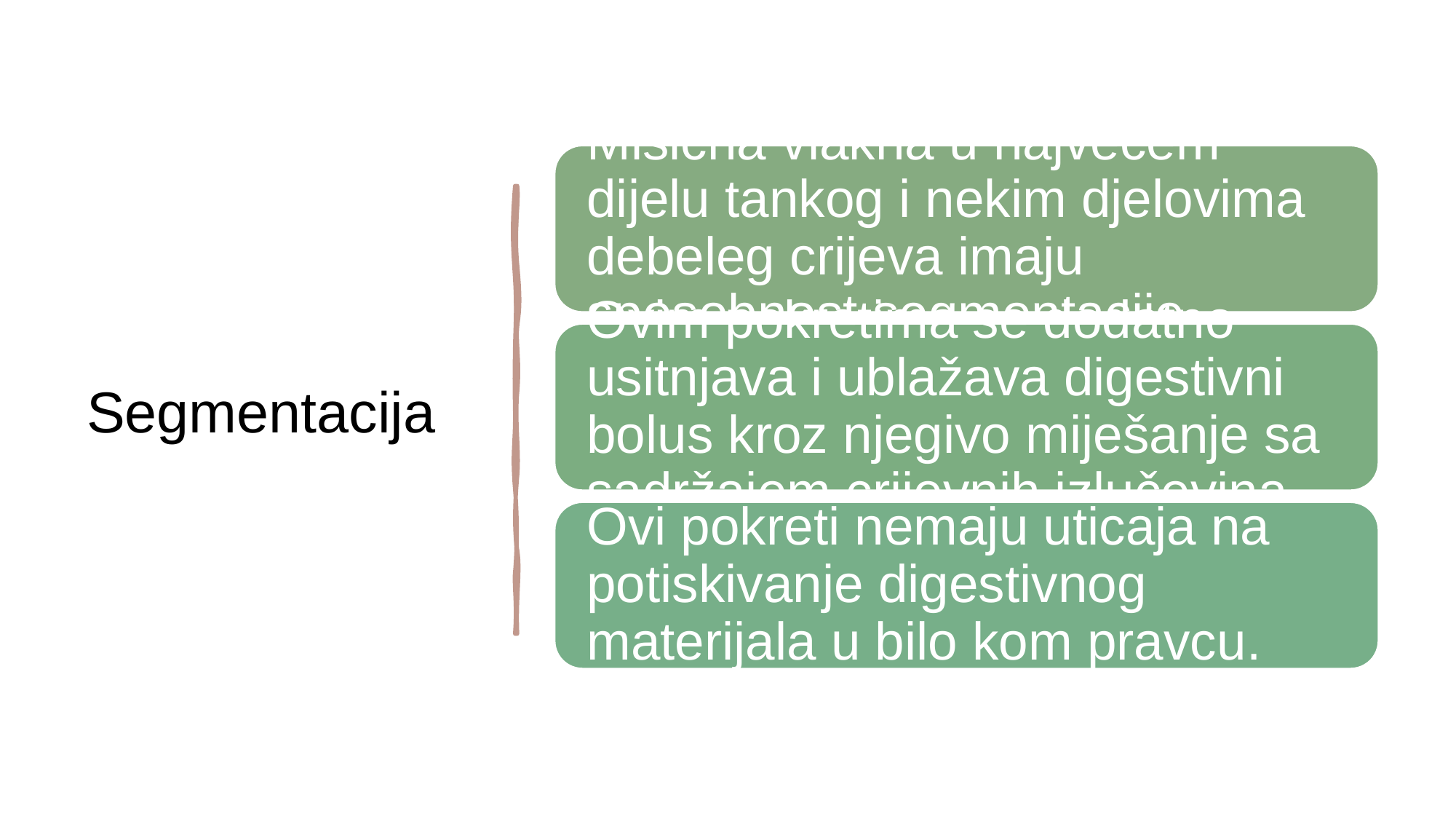

Mišićna vlakna u najvećem dijelu tankog i nekim djelovima debeleg crijeva imaju sposobnost segmentacije.
Ovim pokretima se dodatno usitnjava i ublažava digestivni bolus kroz njegivo miješanje sa sadržajem crijevnih izlučevina.
Ovi pokreti nemaju uticaja na potiskivanje digestivnog materijala u bilo kom pravcu.
# Segmentacija